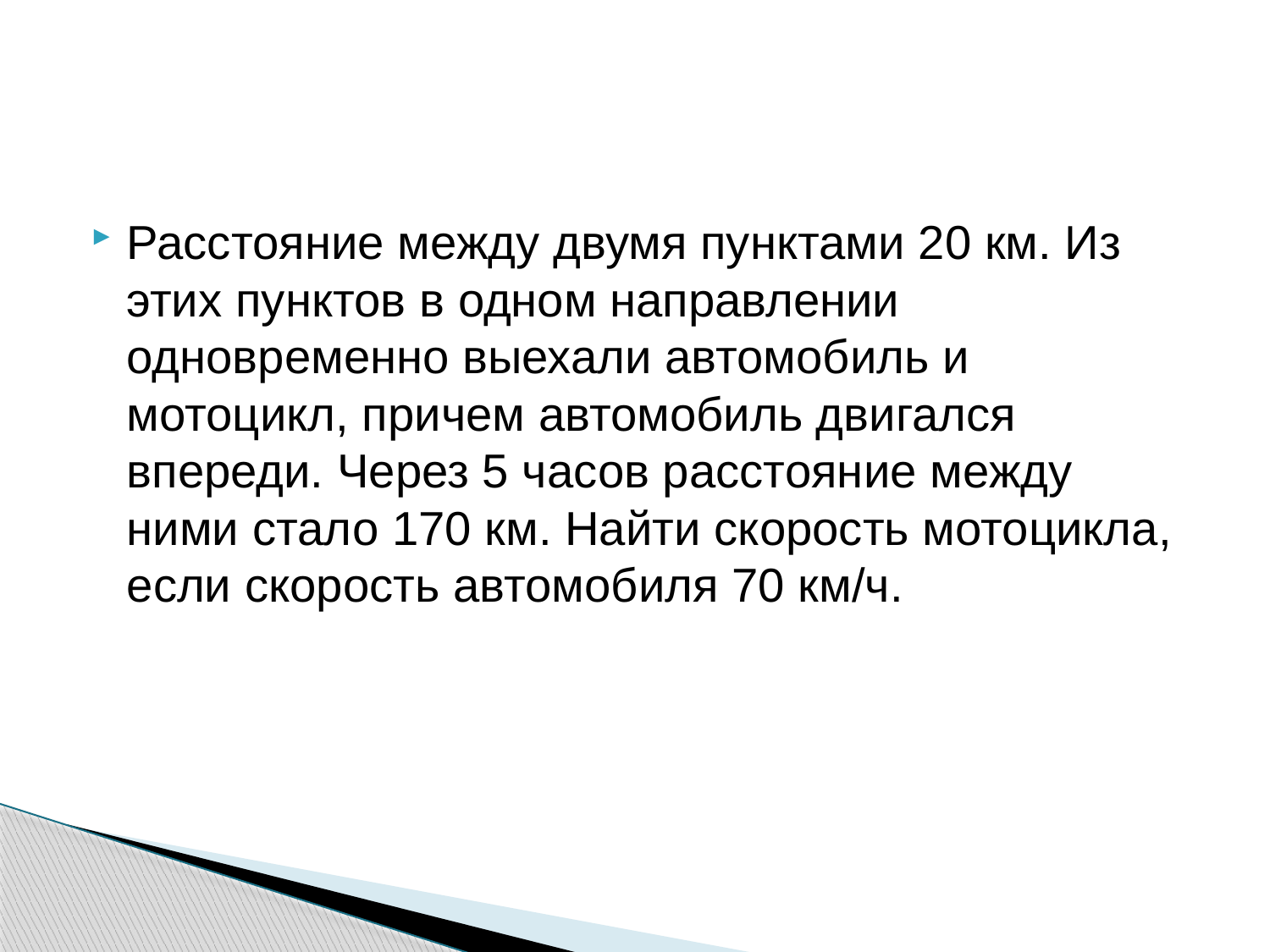

#
Расстояние между двумя пунктами 20 км. Из этих пунктов в одном направлении одновременно выехали автомобиль и мотоцикл, причем автомобиль двигался впереди. Через 5 часов расстояние между ними стало 170 км. Найти скорость мотоцикла, если скорость автомобиля 70 км/ч.